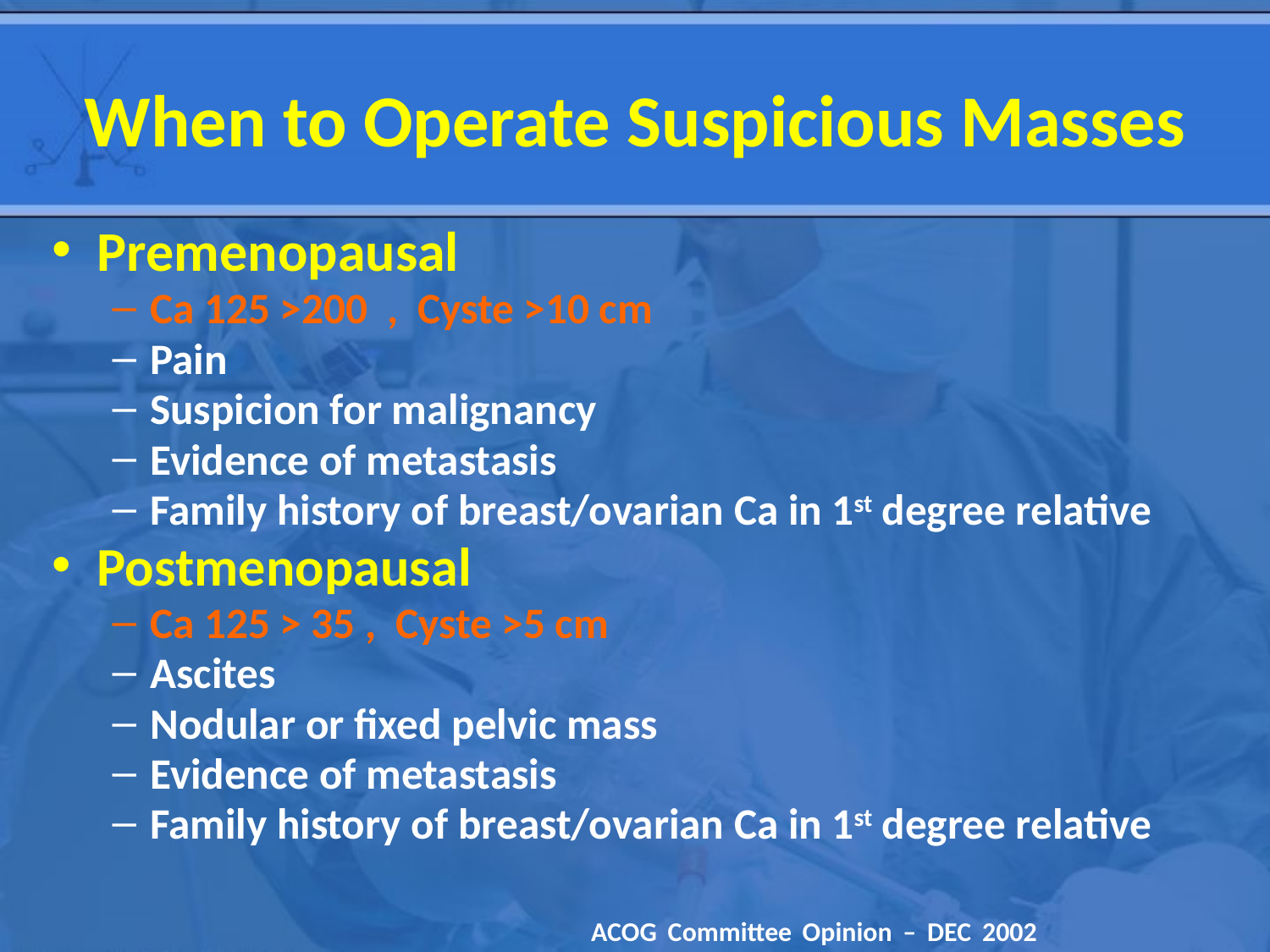

# When to Operate Suspicious Masses
Premenopausal
Ca 125 >200  ,  Cyste >10 cm
Pain
Suspicion for malignancy
Evidence of metastasis
Family history of breast/ovarian Ca in 1st degree relative
Postmenopausal
Ca 125 > 35 ,  Cyste >5 cm
Ascites
Nodular or fixed pelvic mass
Evidence of metastasis
Family history of breast/ovarian Ca in 1st degree relative

                                                                              ACOG Committee Opinion – DEC 2002